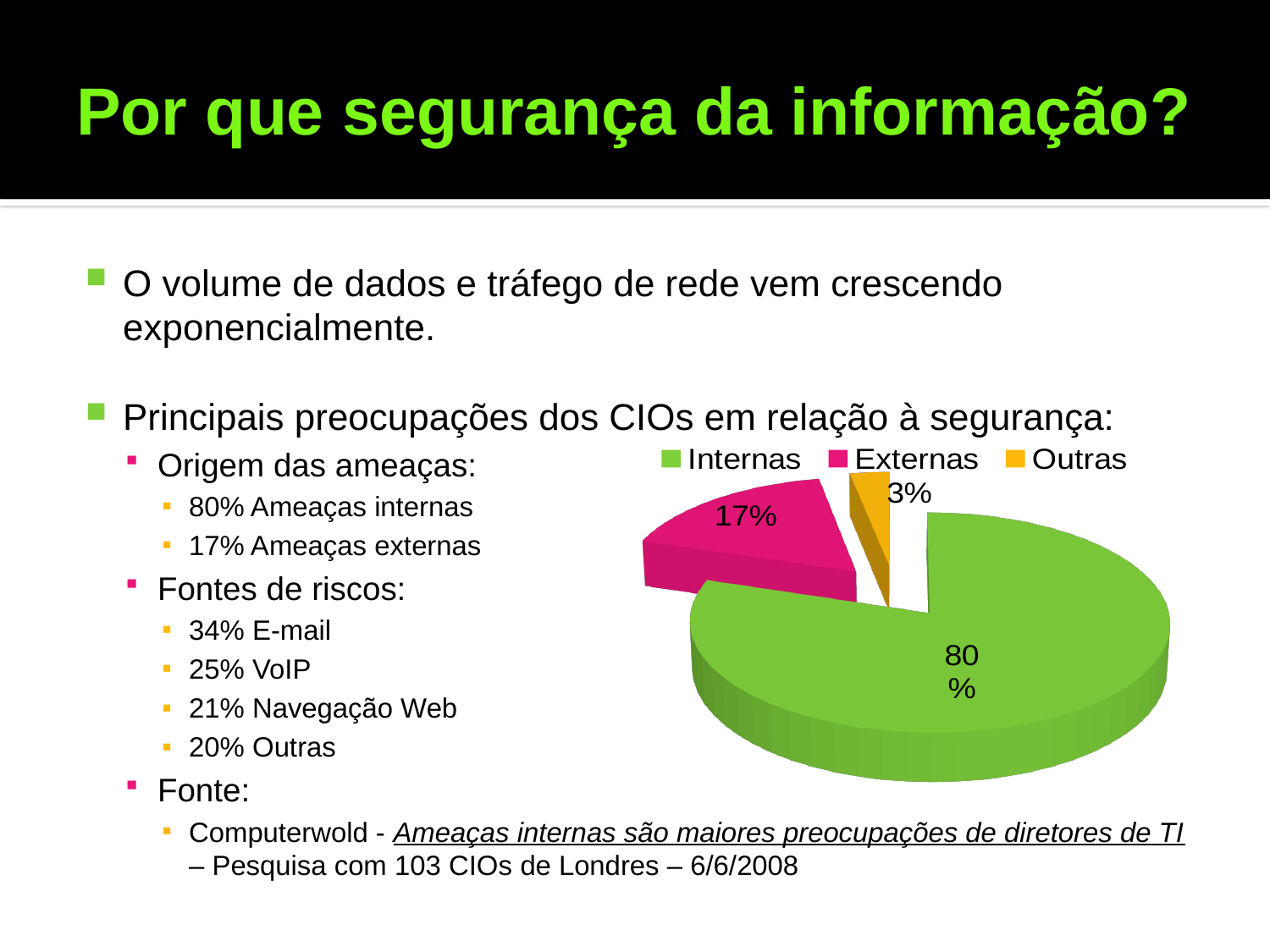

# Por que segurança da informação?
O volume de dados e tráfego de rede vem crescendo exponencialmente.

Principais preocupações dos CIOs em relação à segurança:
Origem das ameaças:
80% Ameaças internas
17% Ameaças externas
Fontes de riscos:
34% E-mail
25% VoIP
21% Navegação Web
20% Outras
Fonte:
Computerwold - Ameaças internas são maiores preocupações de diretores de TI – Pesquisa com 103 CIOs de Londres – 6/6/2008

[unsupported chart]